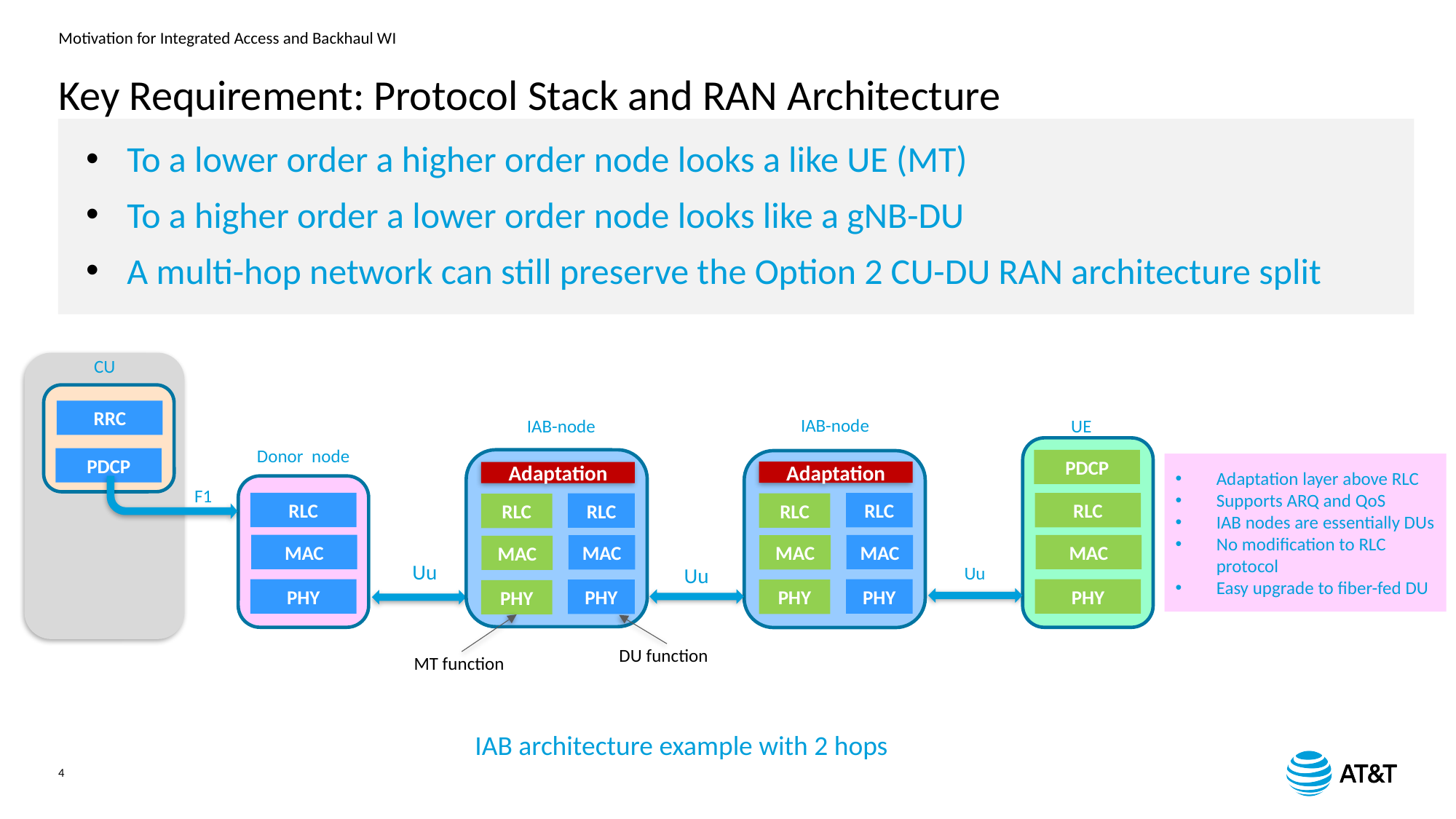

# Key Requirement: Protocol Stack and RAN Architecture

To a lower order a higher order node looks a like UE (MT)
To a higher order a lower order node looks like a gNB-DU
A multi-hop network can still preserve the Option 2 CU-DU RAN architecture split
 CU

RRC
IAB-node
 IAB-node
 UE

PDCP
RLC
MAC
PHY
Donor  node
PDCP

Adaptation layer above RLC
Supports ARQ and QoS
IAB nodes are essentially DUs
No modification to RLC protocol
Easy upgrade to fiber-fed DU
Adaptation
Adaptation

 F1
RLC
RLC
MAC
PHY
RLC
MAC
PHY
RLC
MAC
PHY
RLC
MAC
PHY
MAC
Uu
Uu
Uu
UE
PHY

DU function
MT function
IAB architecture example with 2 hops
4